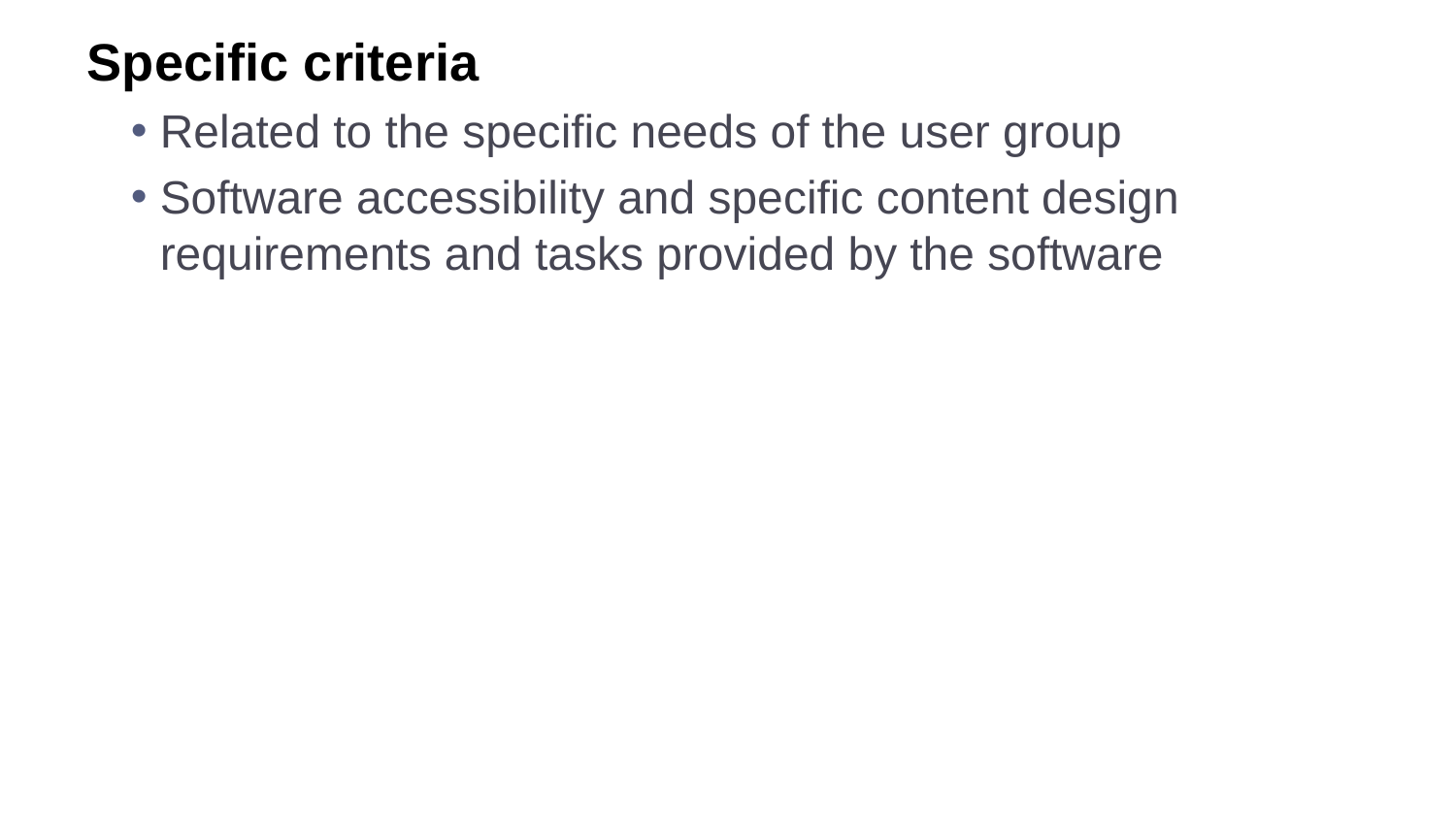

Specific criteria
Related to the specific needs of the user group
Software accessibility and specific content design requirements and tasks provided by the software